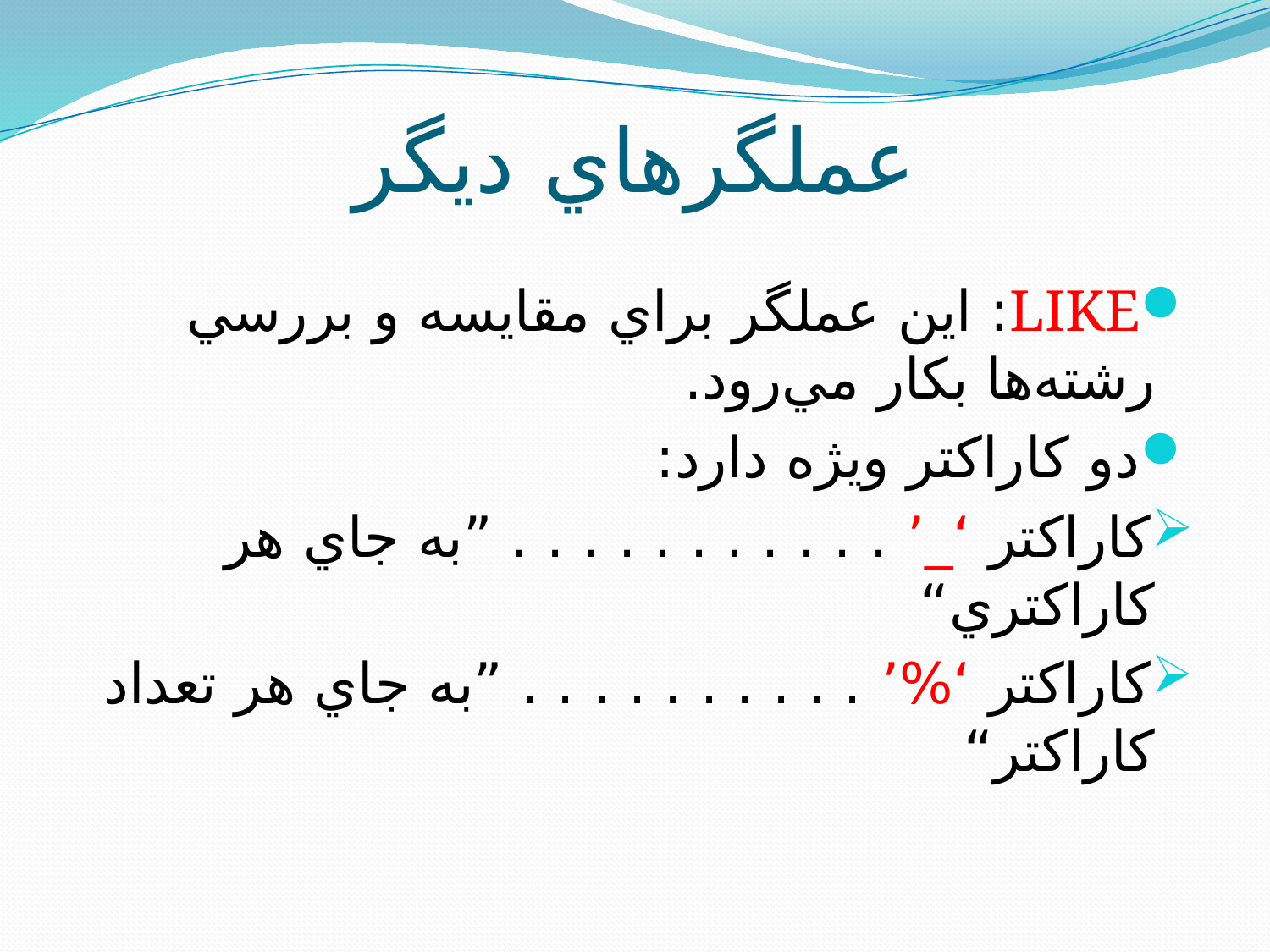

# عملگرهاي ديگر
LIKE: اين عملگر براي مقايسه و بررسي رشته‌ها بکار مي‌رود.
دو کاراکتر ويژه دارد:
کاراکتر ‘_’ . . . . . . . . . . . ”به جاي هر کاراکتري“
کاراکتر ‘%’ . . . . . . . . . . ”به جاي هر تعداد کاراکتر“